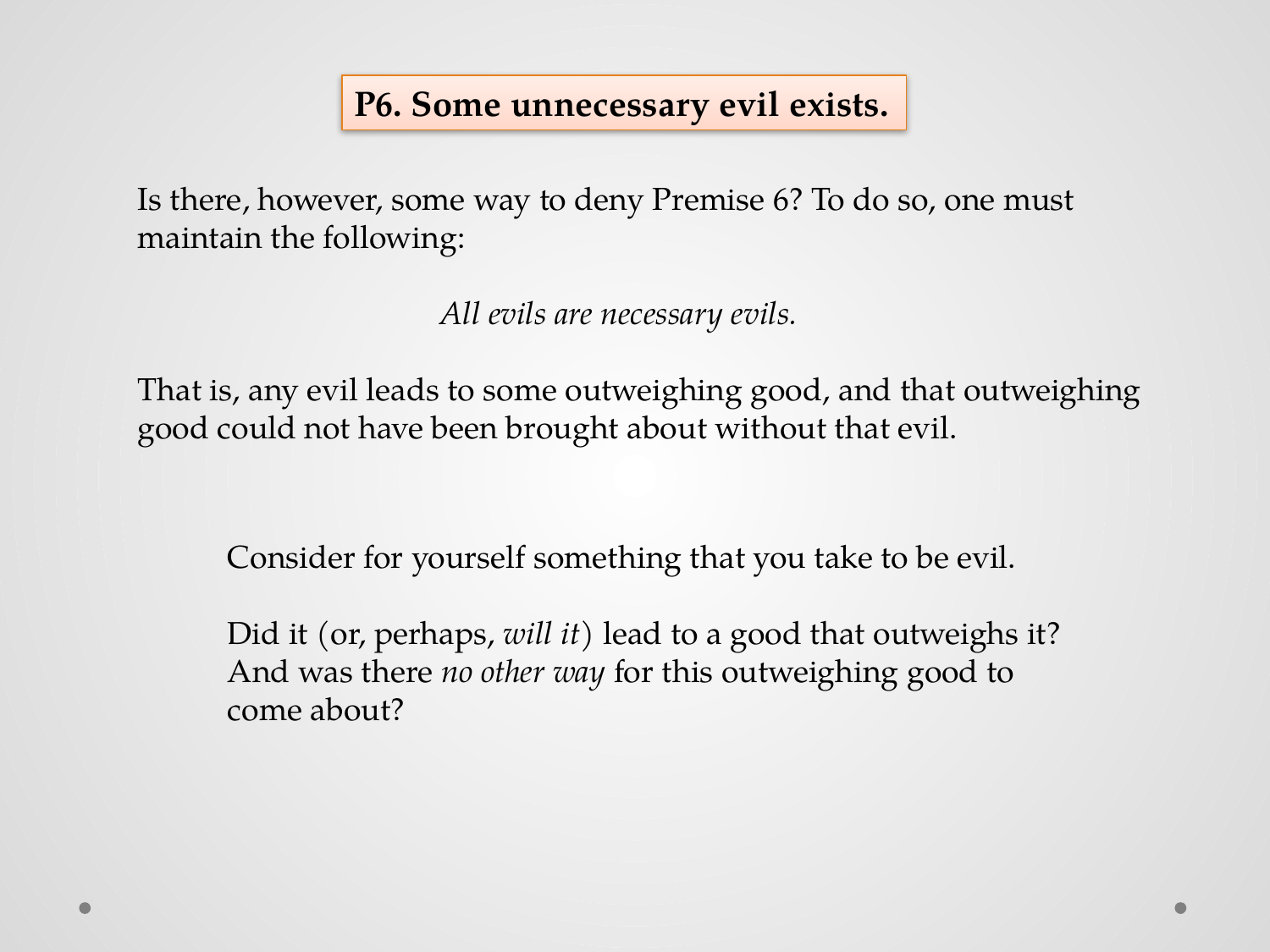

P6. Some unnecessary evil exists.
Is there, however, some way to deny Premise 6? To do so, one must maintain the following:

		      All evils are necessary evils.

That is, any evil leads to some outweighing good, and that outweighing good could not have been brought about without that evil.
Consider for yourself something that you take to be evil.

Did it (or, perhaps, will it) lead to a good that outweighs it? And was there no other way for this outweighing good to come about?